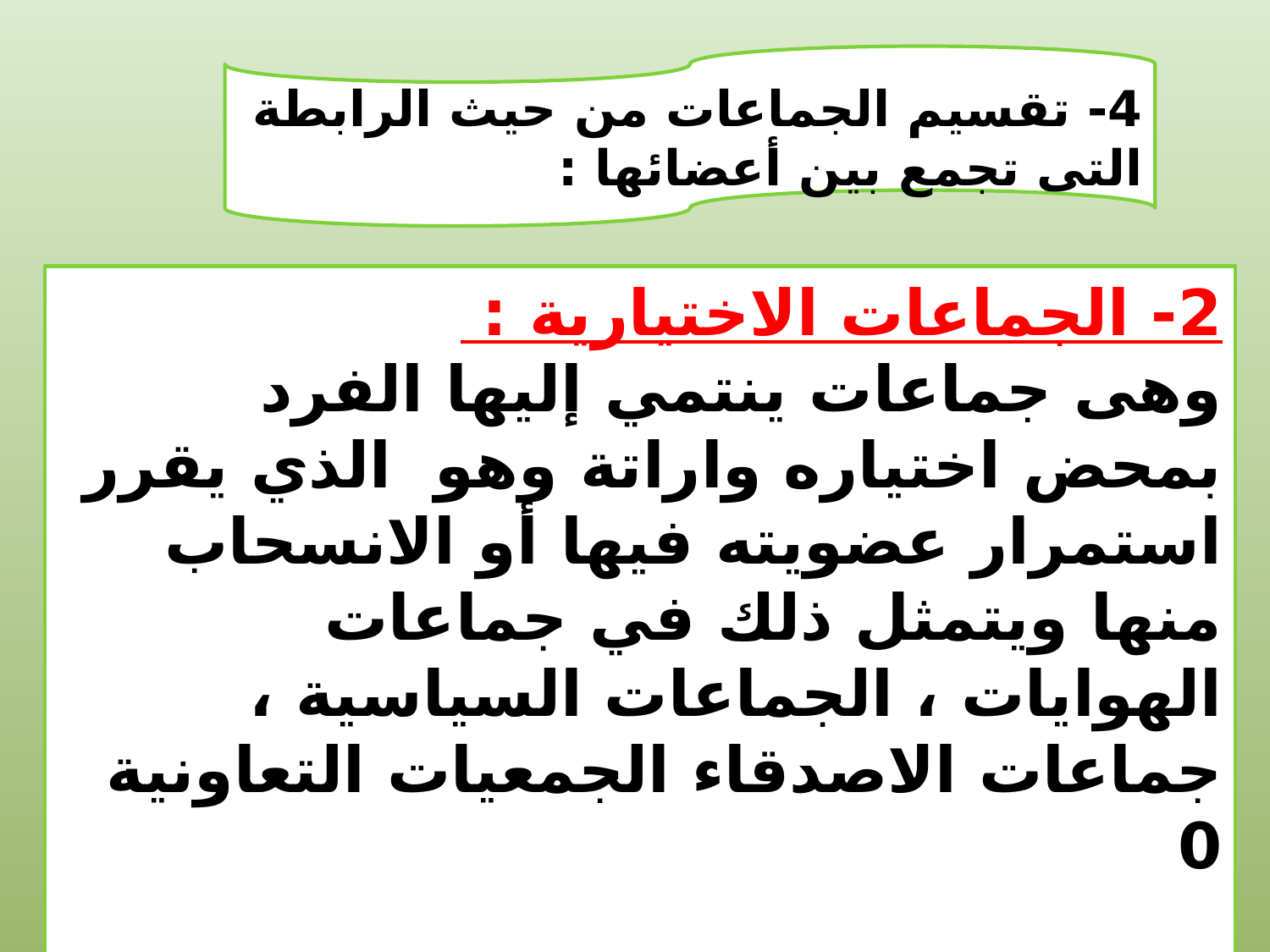

4- تقسيم الجماعات من حيث الرابطة التى تجمع بين أعضائها :
2- الجماعات الاختيارية :
وهى جماعات ينتمي إليها الفرد بمحض اختياره واراتة وهو  الذي يقرر استمرار عضويته فيها أو الانسحاب منها ويتمثل ذلك في جماعات الهوايات ، الجماعات السياسية ، جماعات الاصدقاء الجمعيات التعاونية 0